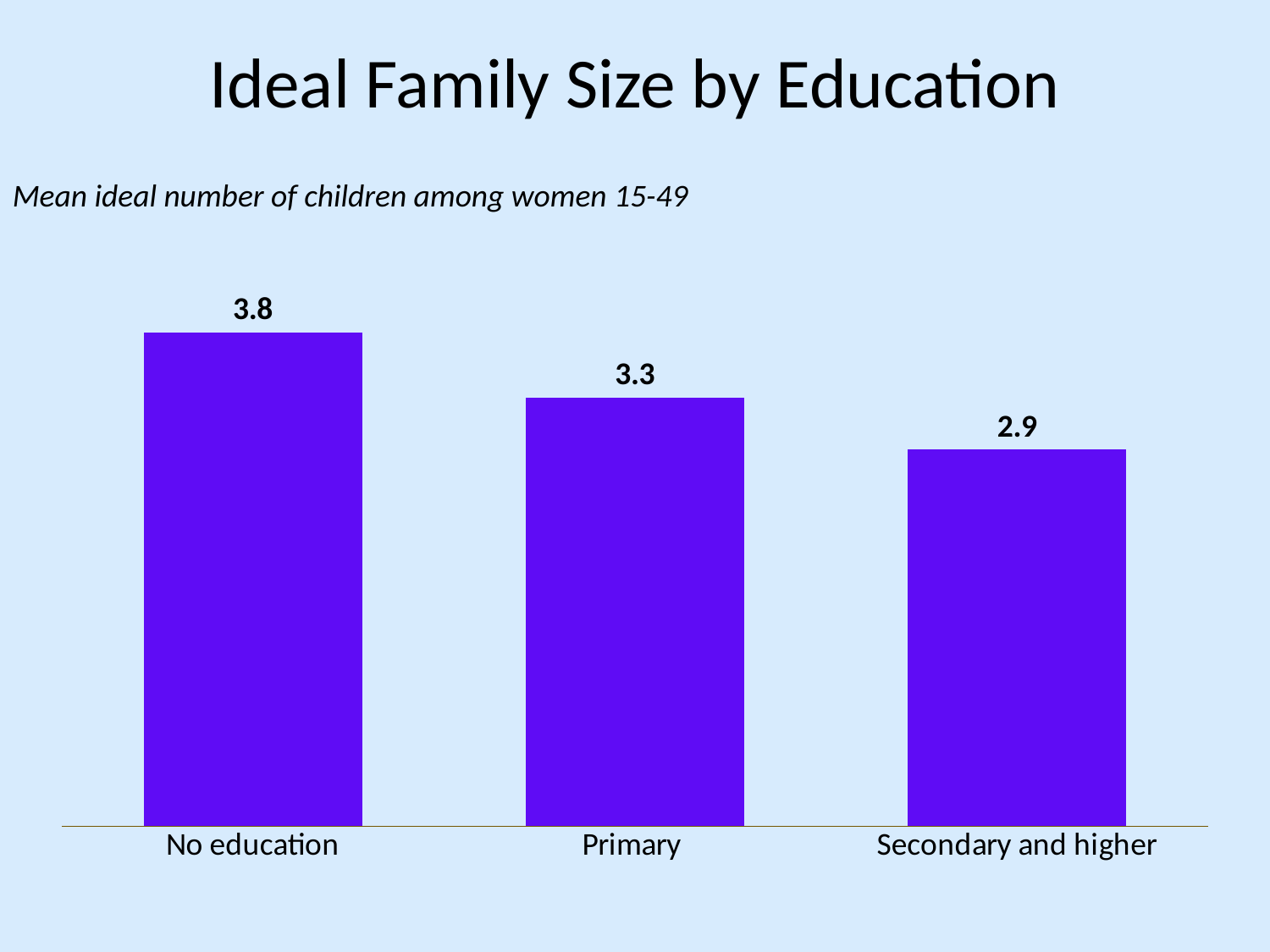

# Ideal Family Size by Education
Mean ideal number of children among women 15-49

### Chart

| Category | Women 15-49 |
|---|---|
| No education | 3.8 |
| Primary  | 3.3 |
| Secondary and higher | 2.9 |